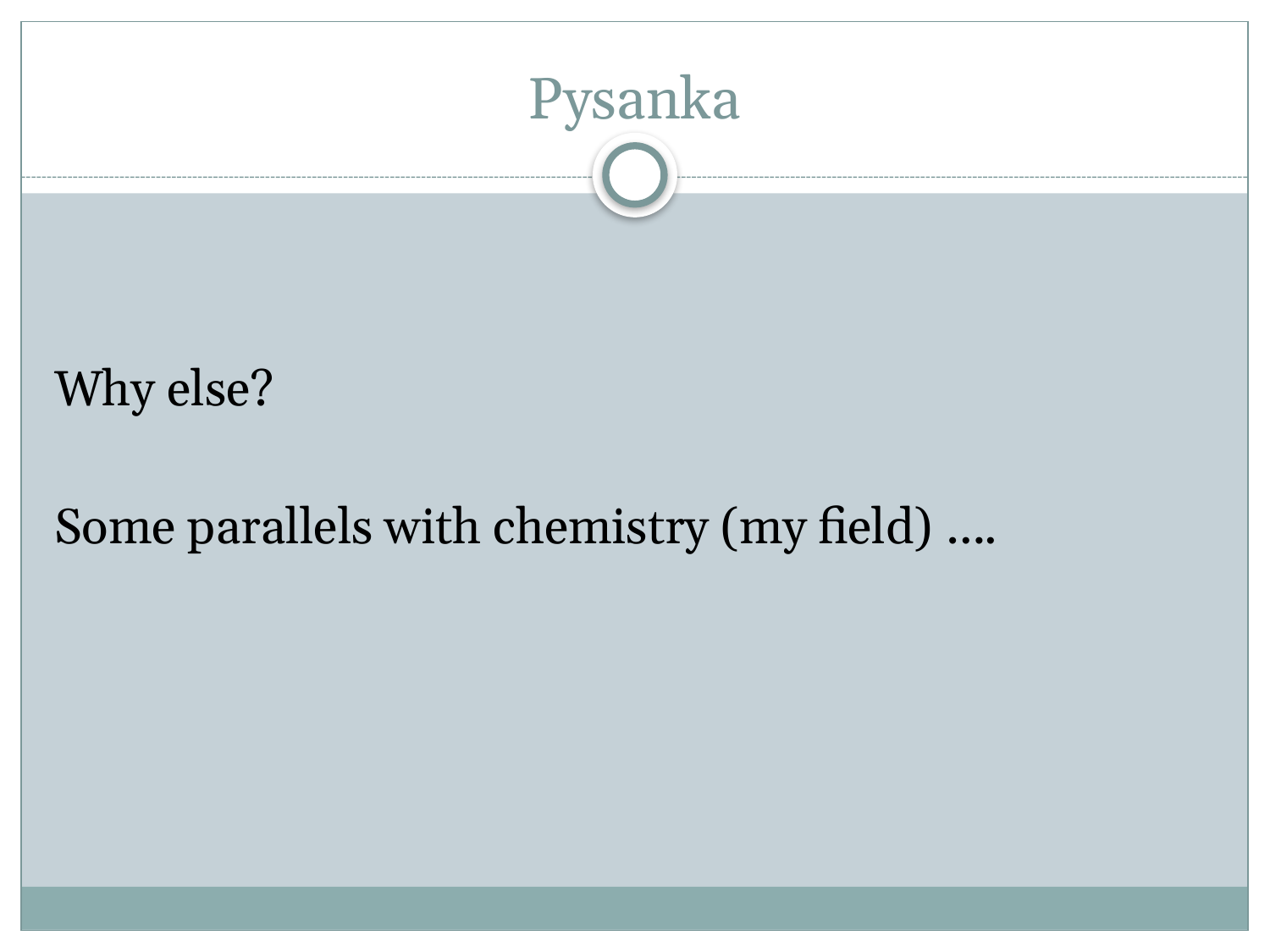

# Pysanka

Why else?

Some parallels with chemistry (my field) ….